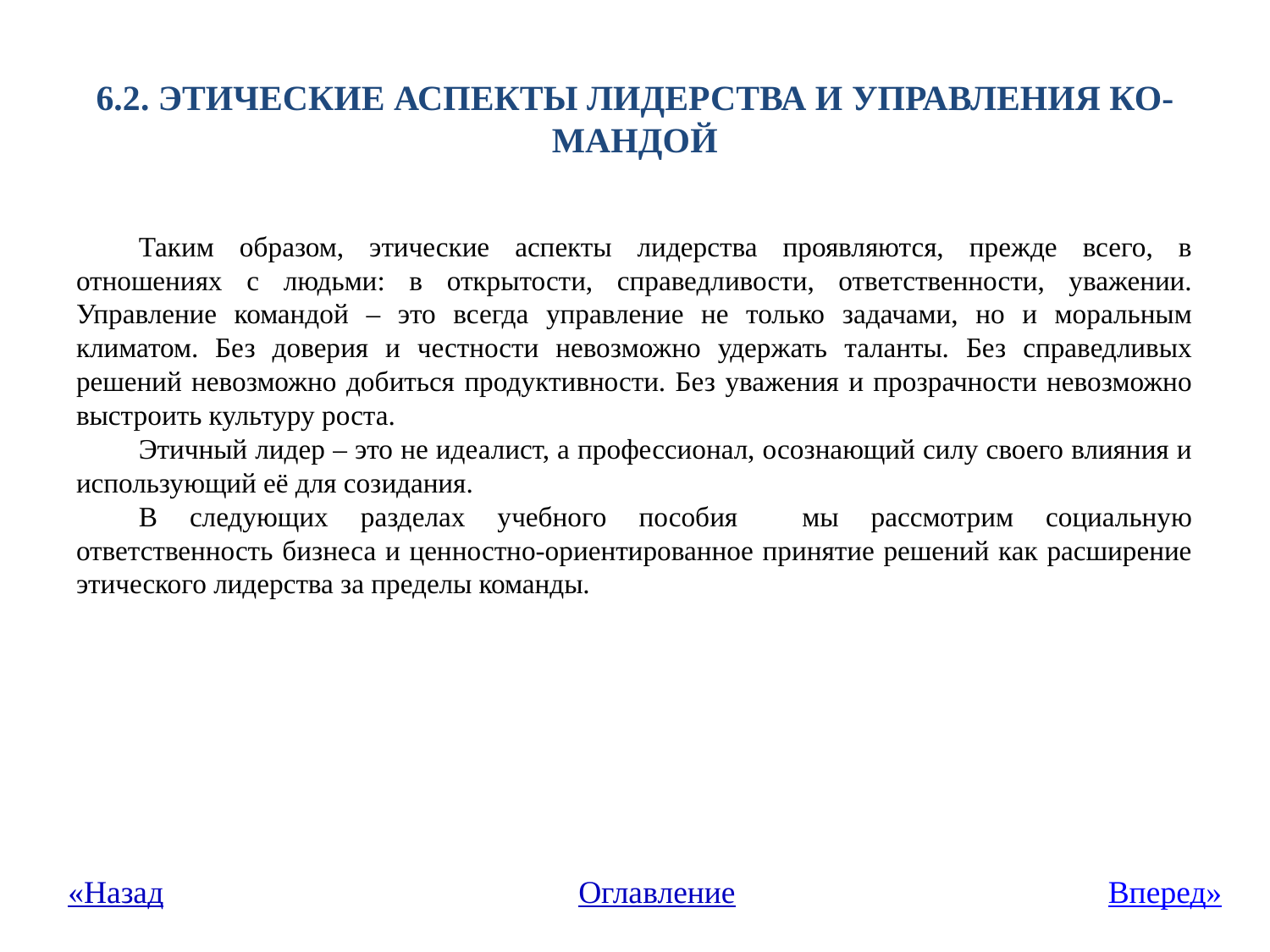

# 6.2. ЭТИЧЕСКИЕ АСПЕКТЫ ЛИДЕРСТВА И УПРАВЛЕНИЯ КО-МАНДОЙ
Таким образом, этические аспекты лидерства проявляются, прежде всего, в отношениях с людьми: в открытости, справедливости, ответственности, уважении. Управление командой – это всегда управление не только задачами, но и моральным климатом. Без доверия и честности невозможно удержать таланты. Без справедливых решений невозможно добиться продуктивности. Без уважения и прозрачности невозможно выстроить культуру роста.
Этичный лидер – это не идеалист, а профессионал, осознающий силу своего влияния и использующий её для созидания.
В следующих разделах учебного пособия  мы рассмотрим социальную ответственность бизнеса и ценностно-ориентированное принятие решений как расширение этического лидерства за пределы команды.

«Назад
Оглавление
Вперед»